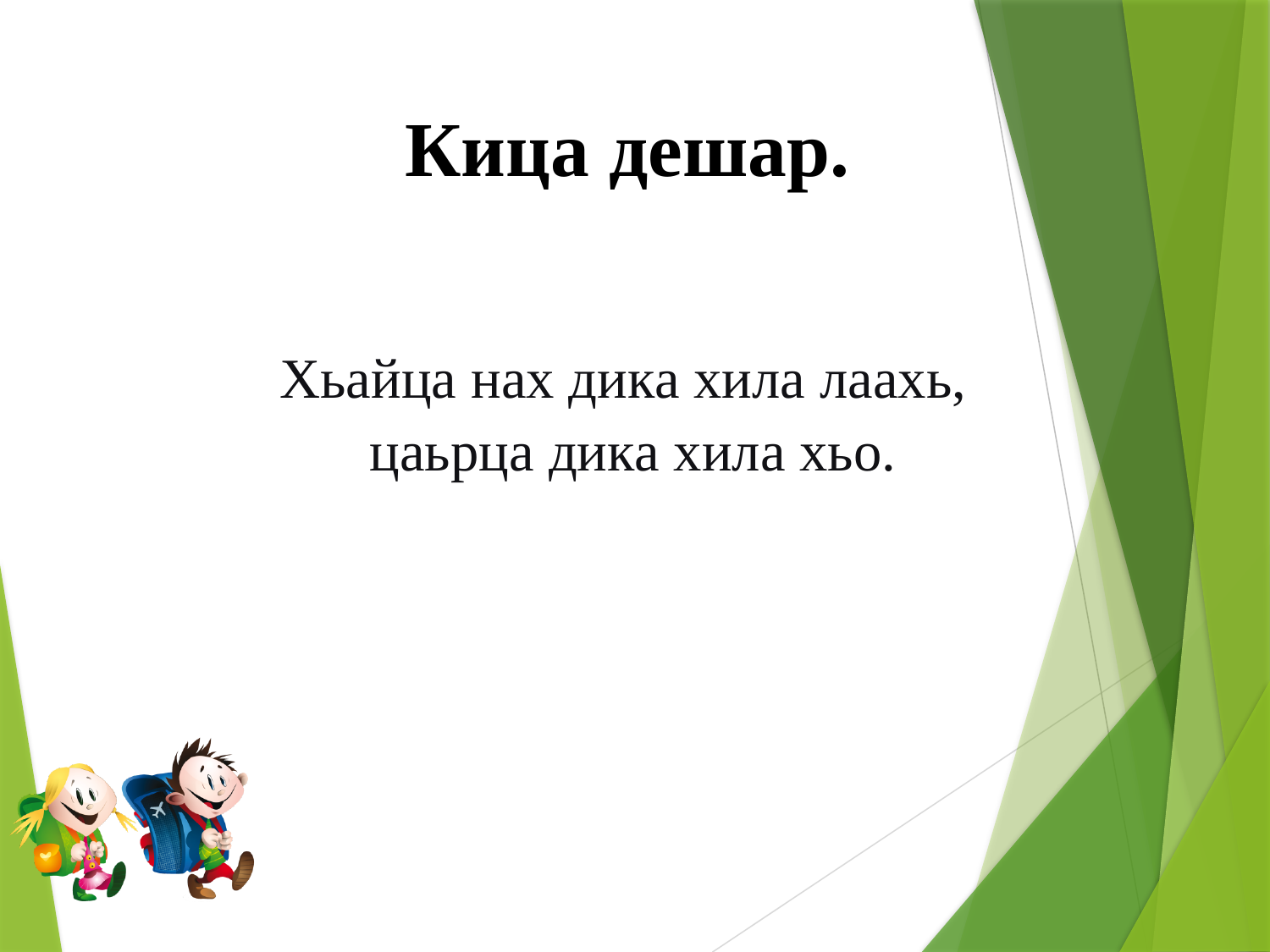

Кица дешар.

Хьайца нах дика хила лаахь,
цаьрца дика хила хьо.